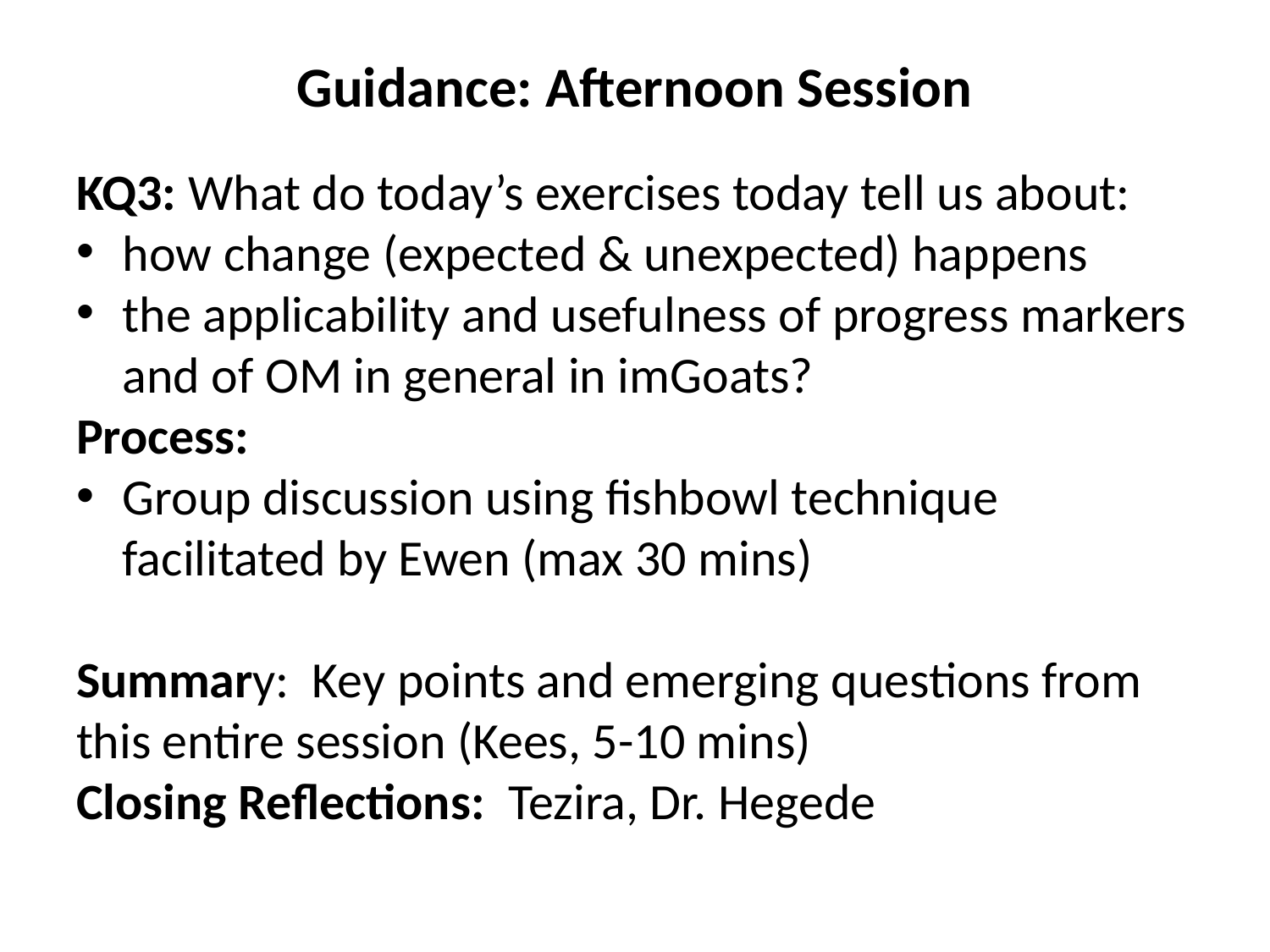

# Guidance: Afternoon Session
KQ3: What do today’s exercises today tell us about:
how change (expected & unexpected) happens
the applicability and usefulness of progress markers and of OM in general in imGoats?
Process:
Group discussion using fishbowl technique facilitated by Ewen (max 30 mins)

Summary:  Key points and emerging questions from this entire session (Kees, 5-10 mins)
Closing Reflections:  Tezira, Dr. Hegede